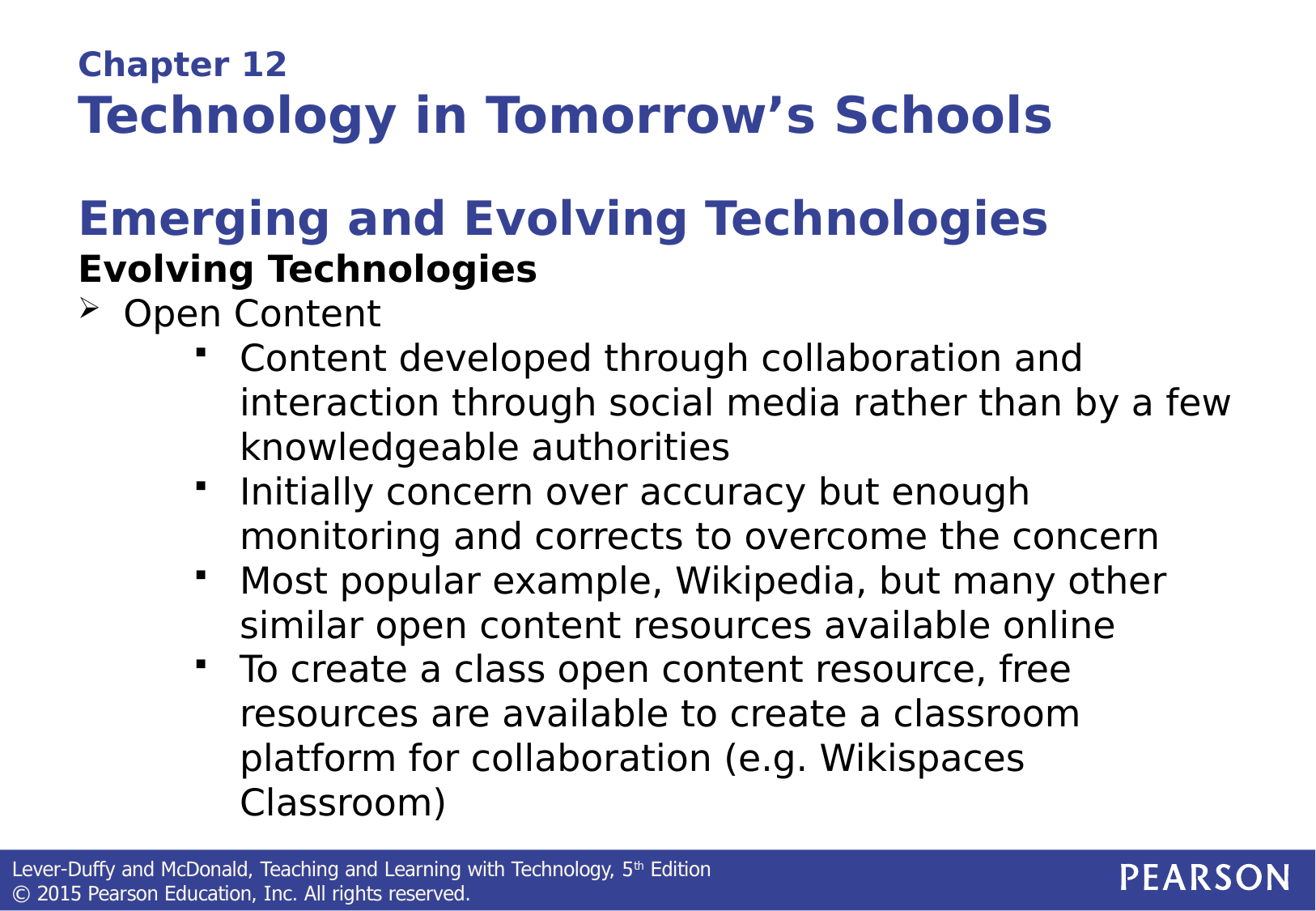

# Chapter 12 Technology in Tomorrow’s Schools
Emerging and Evolving Technologies
Evolving Technologies
Open Content
Content developed through collaboration and interaction through social media rather than by a few knowledgeable authorities
Initially concern over accuracy but enough monitoring and corrects to overcome the concern
Most popular example, Wikipedia, but many other similar open content resources available online
To create a class open content resource, free resources are available to create a classroom platform for collaboration (e.g. Wikispaces Classroom)